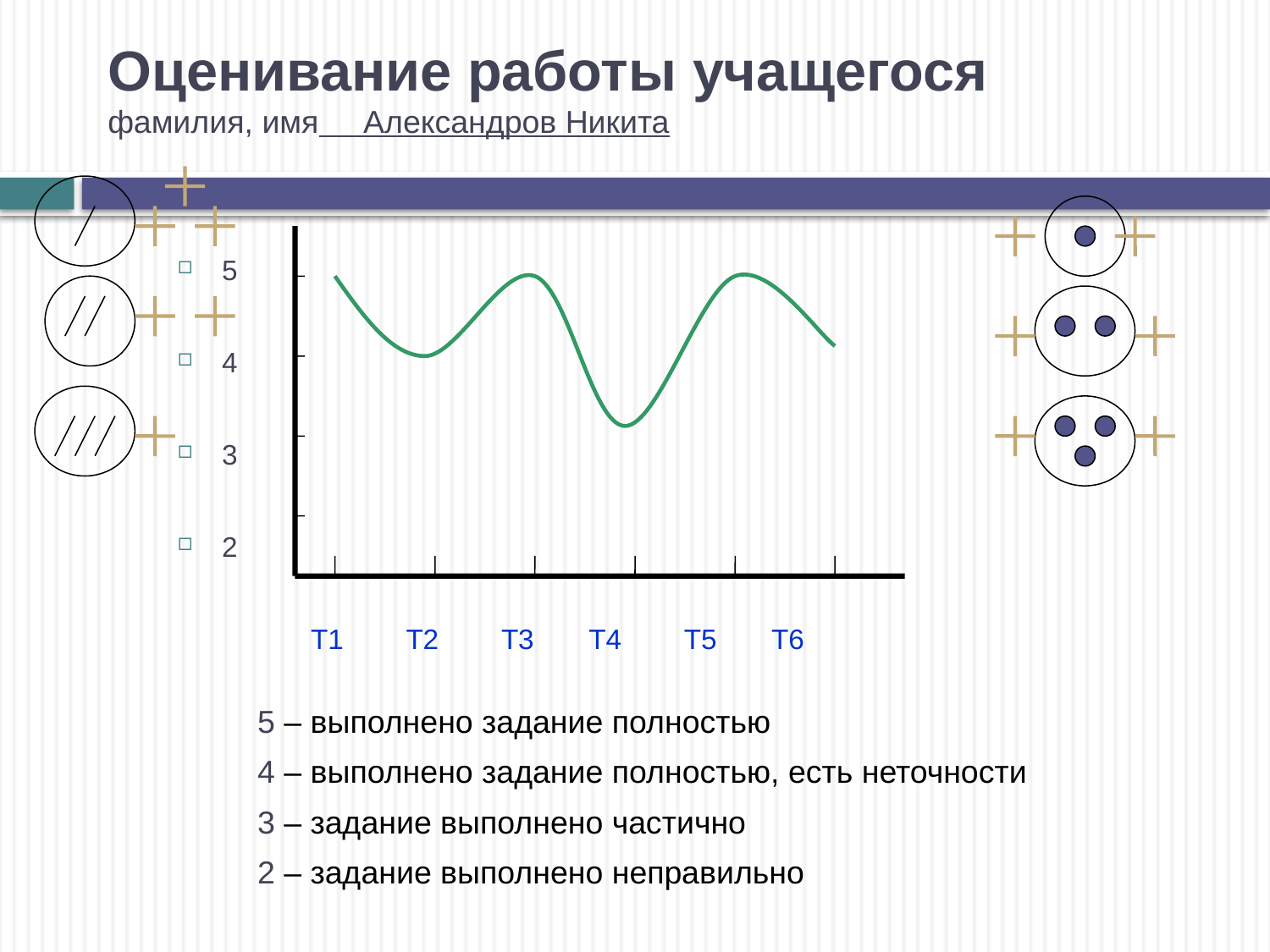

# Оценивание работы учащегося фамилия, имя     Александров Никита.

5

4

3

2

                 Т1        Т2        Т3       Т4        Т5       Т6

         5 – выполнено задание полностью
         4 – выполнено задание полностью, есть неточности
         3 – задание выполнено частично
         2 – задание выполнено неправильно